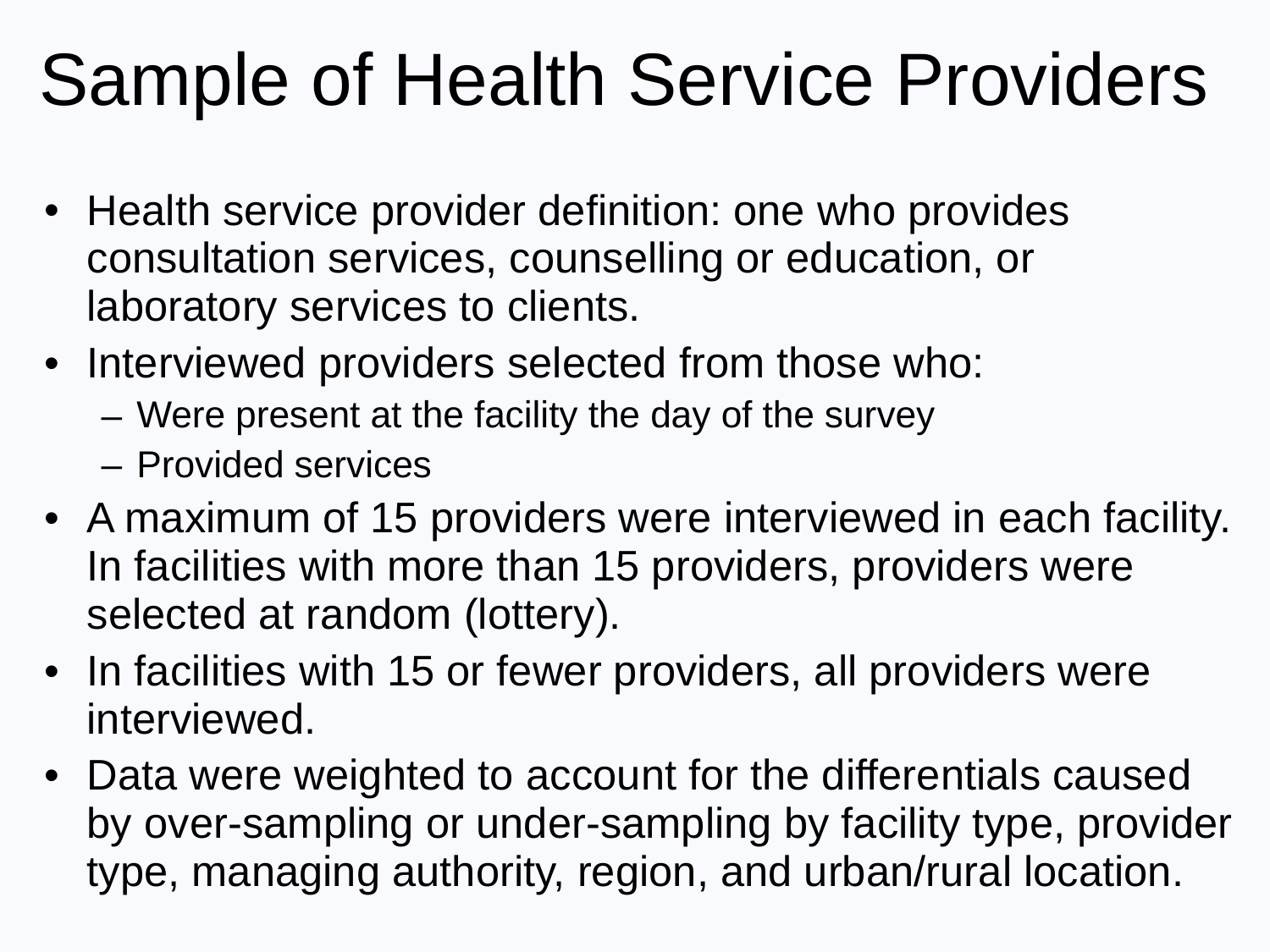

# Sample of Health Service Providers
Health service provider definition: one who provides consultation services, counselling or education, or laboratory services to clients.
Interviewed providers selected from those who:
Were present at the facility the day of the survey
Provided services
A maximum of 15 providers were interviewed in each facility. In facilities with more than 15 providers, providers were selected at random (lottery).
In facilities with 15 or fewer providers, all providers were interviewed.
Data were weighted to account for the differentials caused by over-sampling or under-sampling by facility type, provider type, managing authority, region, and urban/rural location.